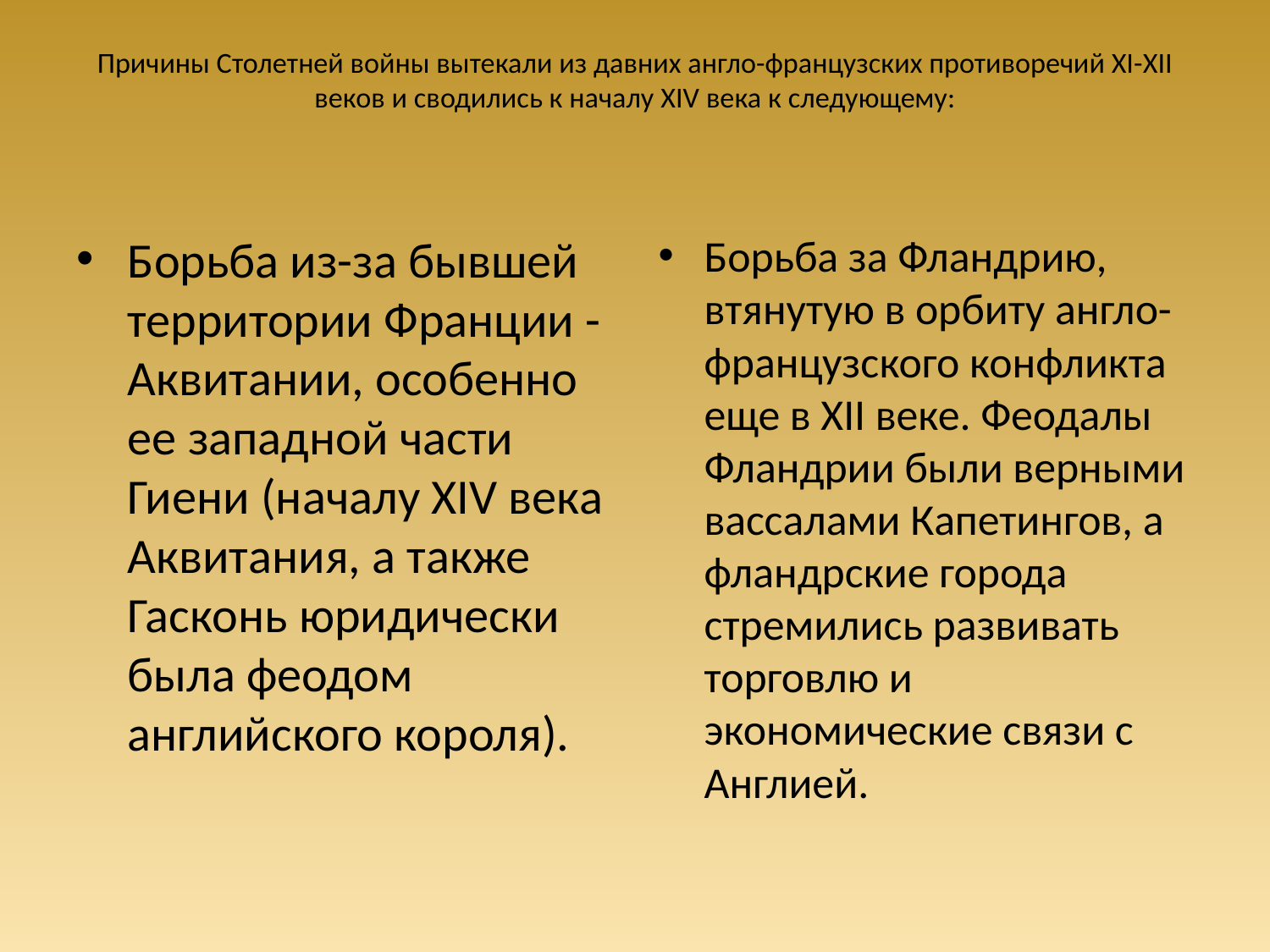

# Причины Столетней войны вытекали из давних англо-французских противоречий XI-XII веков и сводились к началу XIV века к следующему:
Борьба из-за бывшей территории Франции - Аквитании, особенно ее западной части Гиени (началу XIV века Аквитания, а также Гасконь юридически была феодом английского короля).

Борьба за Фландрию, втянутую в орбиту англо-французского конфликта еще в XII веке. Феодалы Фландрии были верными вассалами Капетингов, а фландрские города стремились развивать торговлю и экономические связи с Англией.